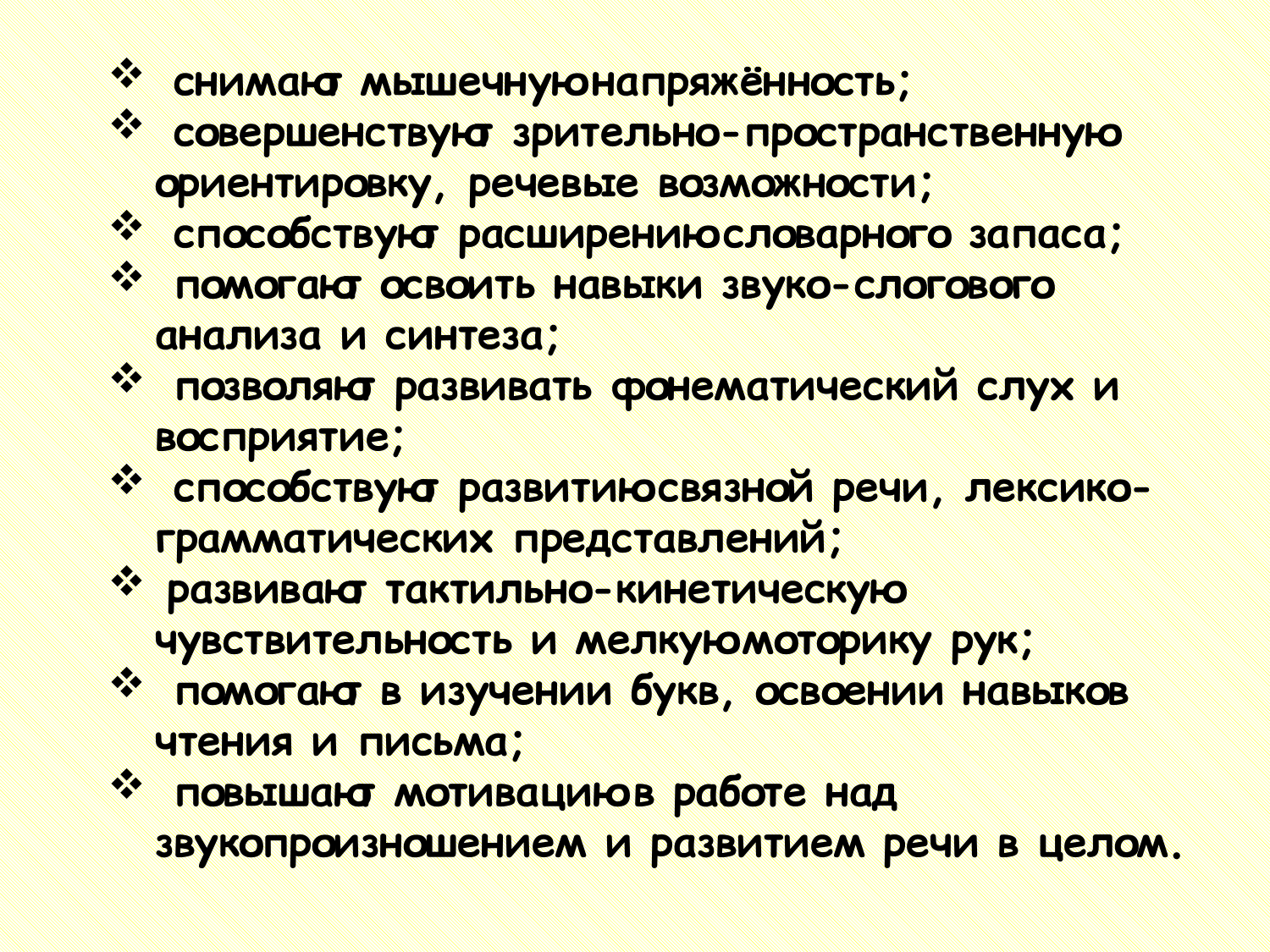

снимают мышечную напряжённость;
 совершенствуют зрительно-пространственную ориентировку, речевые возможности;
 способствуют расширению словарного запаса;
 помогают освоить навыки звуко-слогового   анализа и синтеза;
 позволяют развивать фонематический слух и восприятие;
 способствуют развитию связной речи, лексико-грамматических представлений;
 развивают тактильно-кинетическую чувствительность и мелкую моторику рук;
 помогают в изучении букв, освоении навыков чтения и письма;
 повышают мотивацию в работе над звукопроизношением и развитием речи в целом.